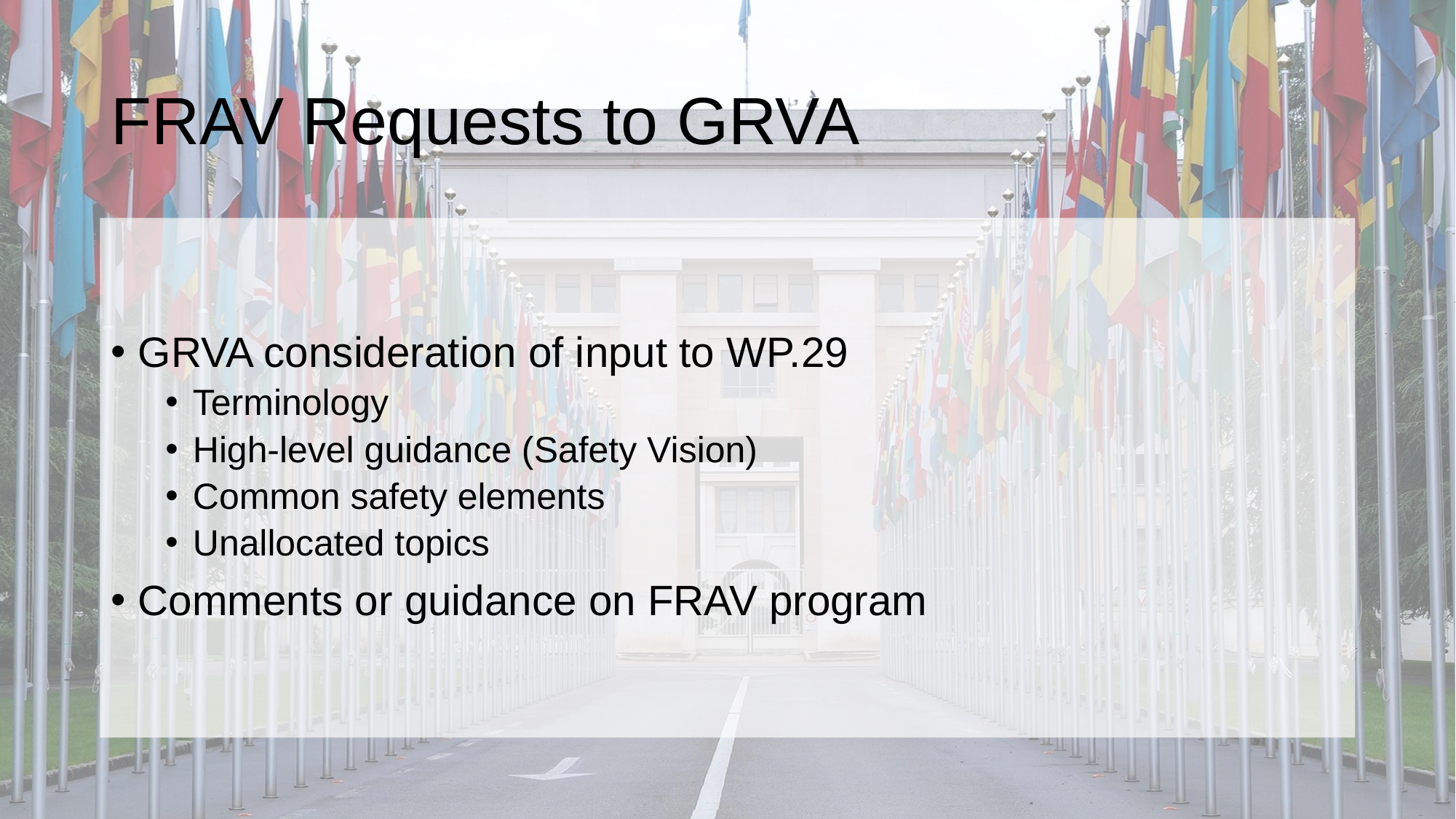

# FRAV Requests to GRVA
GRVA consideration of input to WP.29
Terminology
High-level guidance (Safety Vision)
Common safety elements
Unallocated topics
Comments or guidance on FRAV program